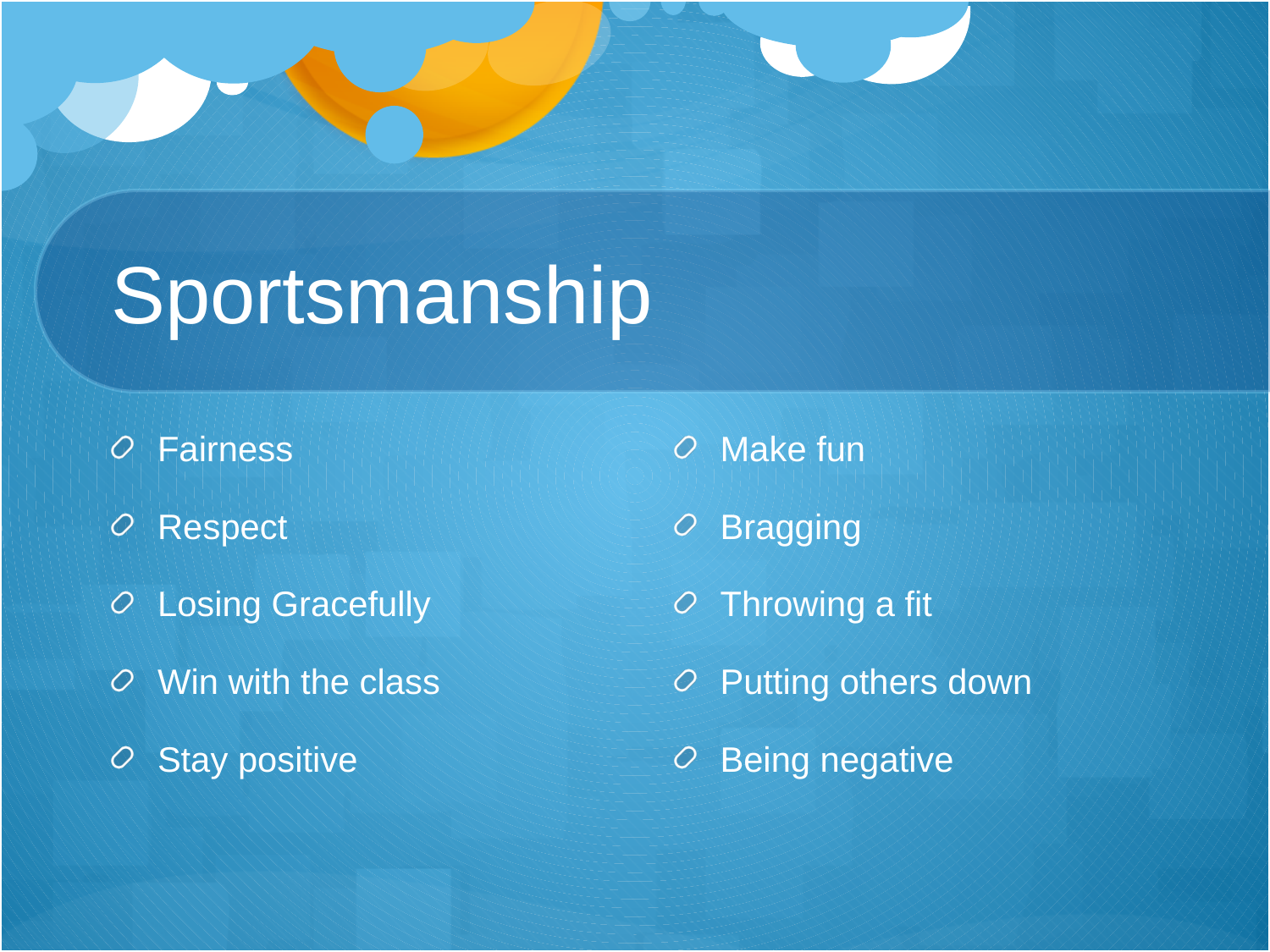

# Sportsmanship
Fairness
Respect
Losing Gracefully
Win with the class
Stay positive
Make fun
Bragging
Throwing a fit
Putting others down
Being negative